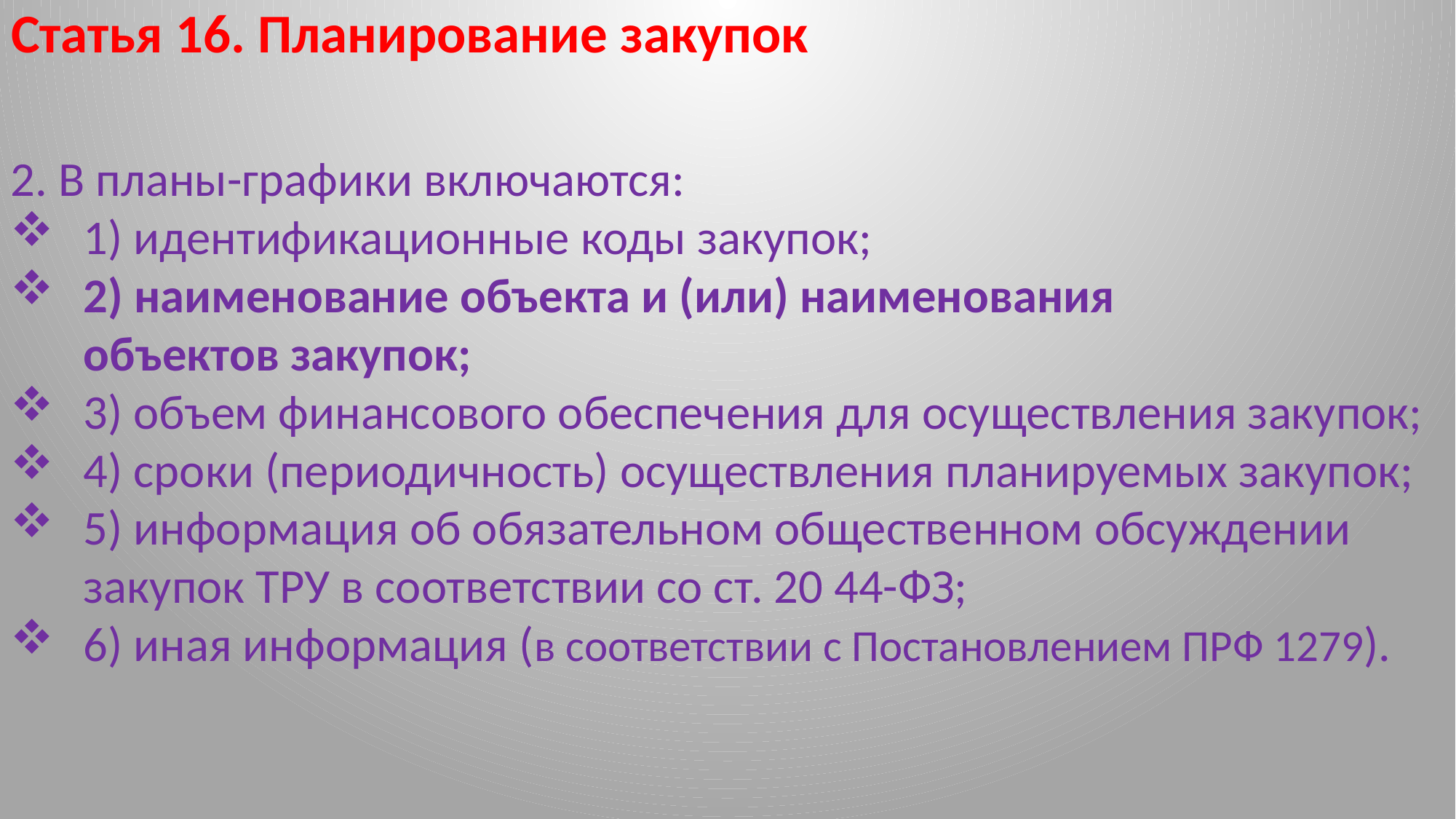

Статья 16. Планирование закупок
2. В планы-графики включаются:
1) идентификационные коды закупок;
2) наименование объекта и (или) наименования
объектов закупок;
3) объем финансового обеспечения для осуществления закупок;
4) сроки (периодичность) осуществления планируемых закупок;
5) информация об обязательном общественном обсуждении закупок ТРУ в соответствии со ст. 20 44-ФЗ;
6) иная информация (в соответствии с Постановлением ПРФ 1279).